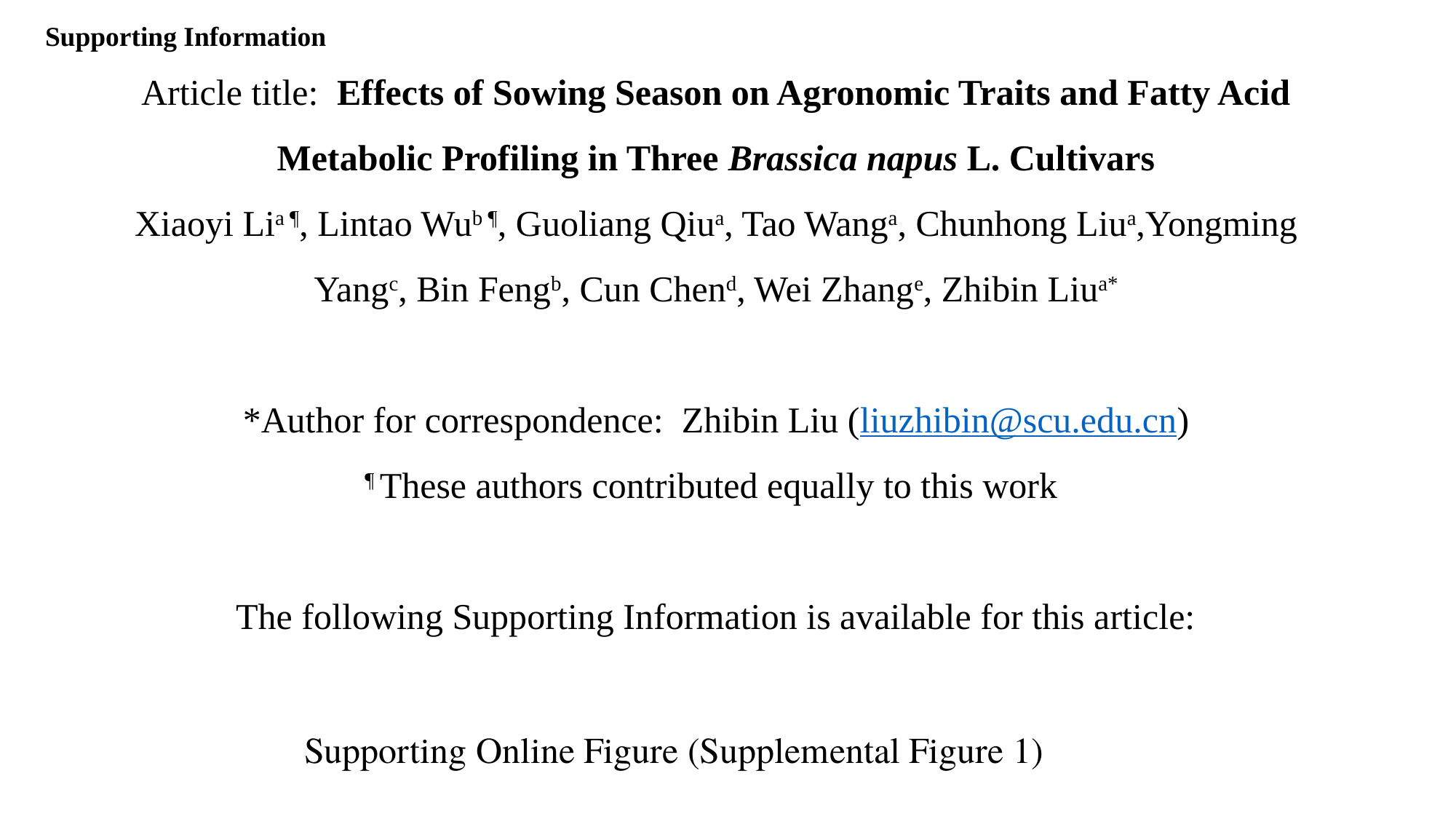

Supporting Information

# Article title:  Effects of Sowing Season on Agronomic Traits and Fatty Acid Metabolic Profiling in Three Brassica napus L. Cultivars Xiaoyi Lia ¶, Lintao Wub ¶, Guoliang Qiua, Tao Wanga, Chunhong Liua,Yongming Yangc, Bin Fengb, Cun Chend, Wei Zhange, Zhibin Liua*   *Author for correspondence:  Zhibin Liu (liuzhibin@scu.edu.cn) ¶ These authors contributed equally to this work The following Supporting Information is available for this article:
Supporting Online Figure (Supplemental Figure 1)